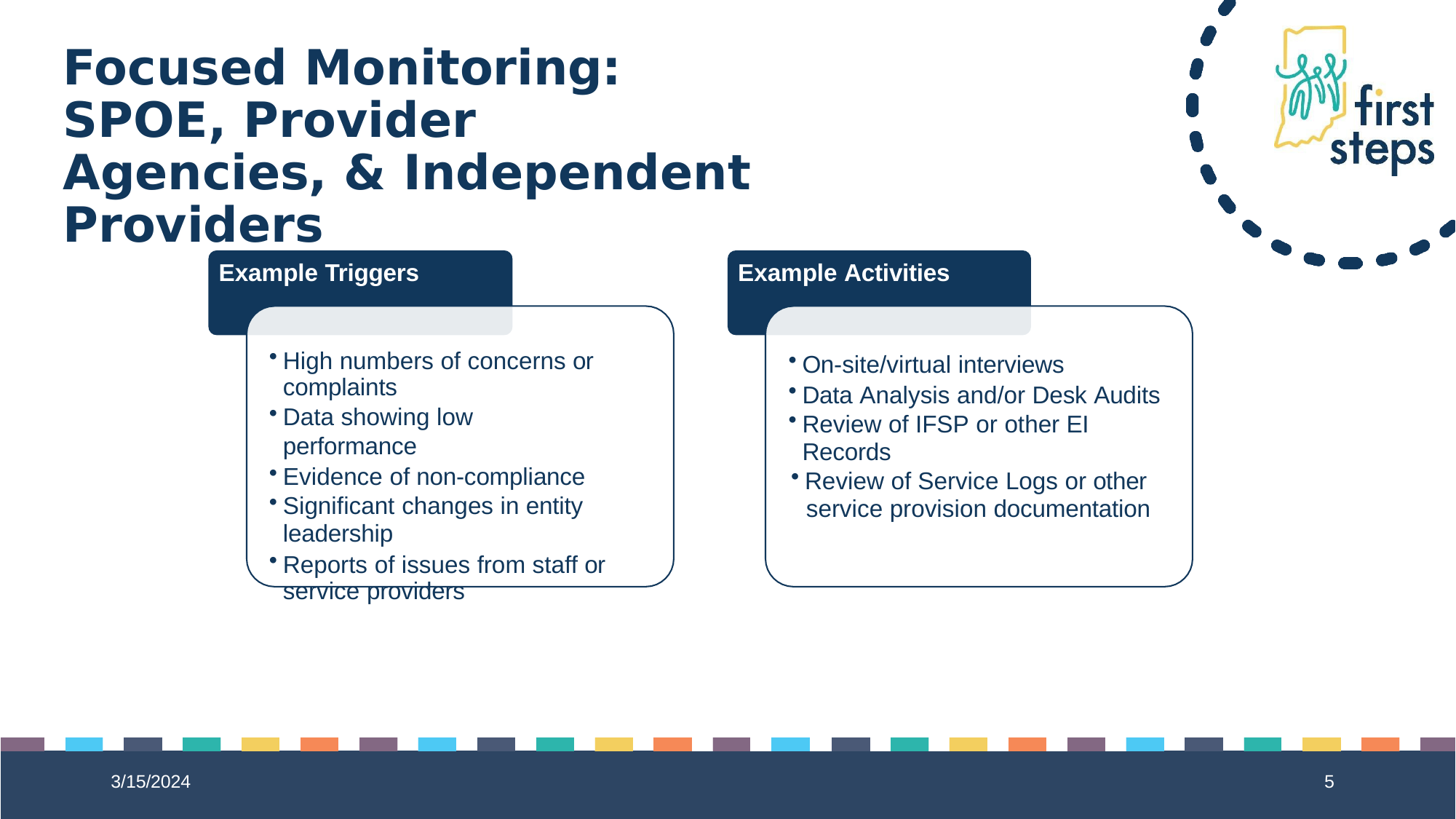

# Focused Monitoring: SPOE, Provider Agencies, & Independent Providers

Example Triggers
Example Activities

High numbers of concerns or complaints
Data showing low performance
Evidence of non-compliance
Significant changes in entity
leadership
Reports of issues from staff or service providers
On-site/virtual interviews
Data Analysis and/or Desk Audits
Review of IFSP or other EI
Records
Review of Service Logs or other
service provision documentation
3/15/2024
5